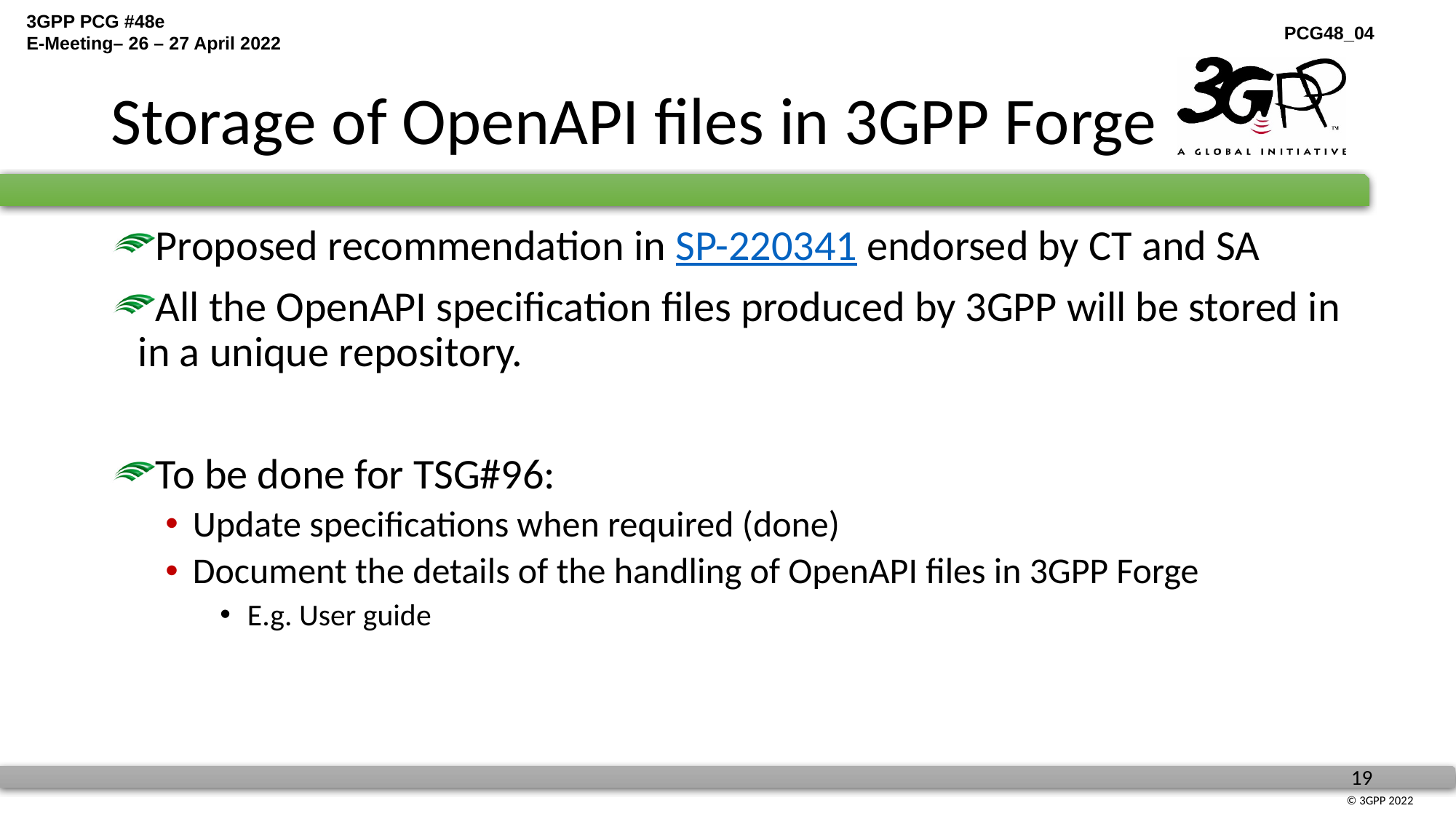

# Storage of OpenAPI files in 3GPP Forge
Proposed recommendation in SP-220341 endorsed by CT and SA
All the OpenAPI specification files produced by 3GPP will be stored in in a unique repository.

To be done for TSG#96:
Update specifications when required (done)
Document the details of the handling of OpenAPI files in 3GPP Forge
E.g. User guide